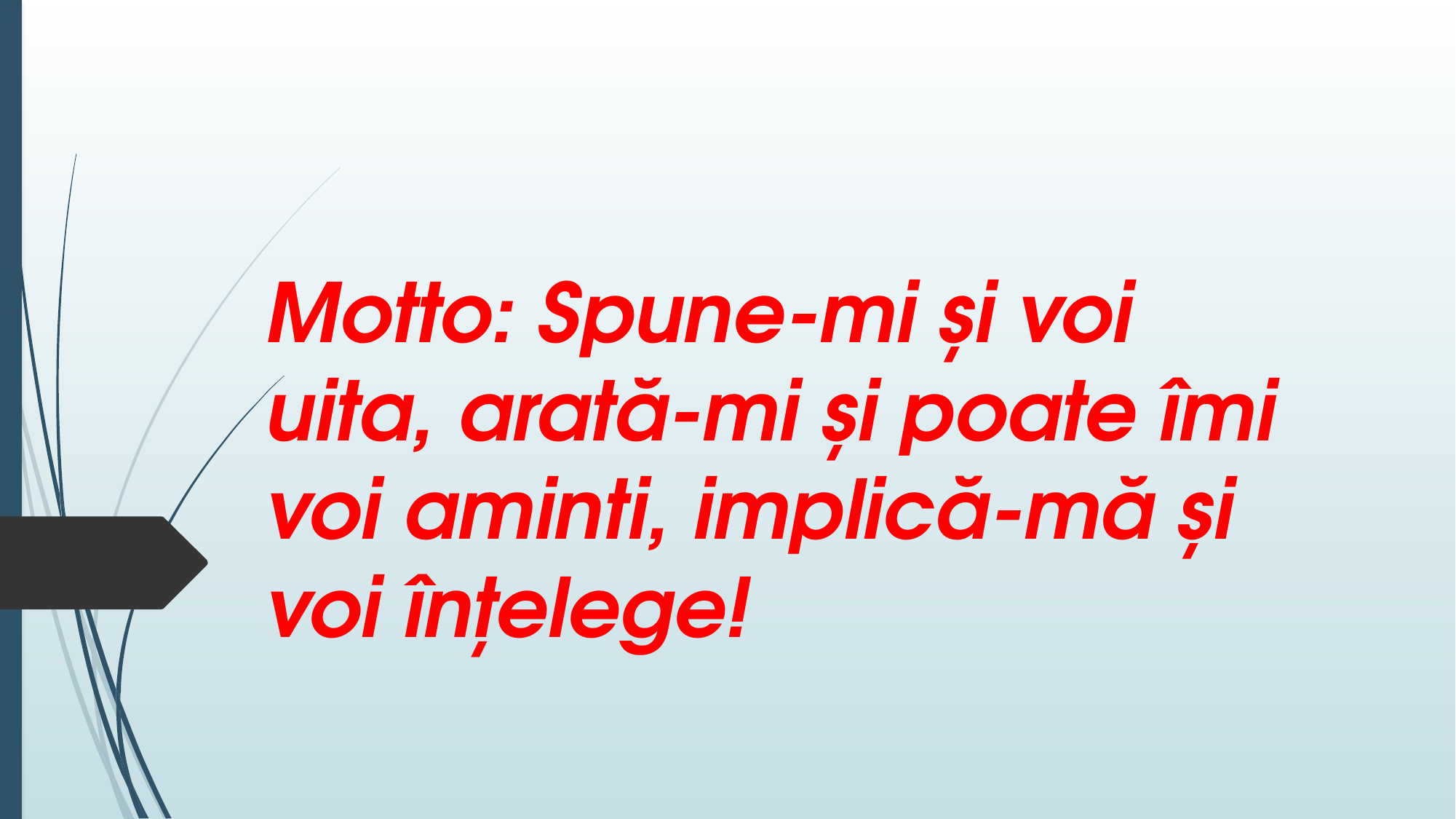

# Motto: Spune-mi și voi uita, arată-mi și poate îmi voi aminti, implică-mă și voi înțelege!